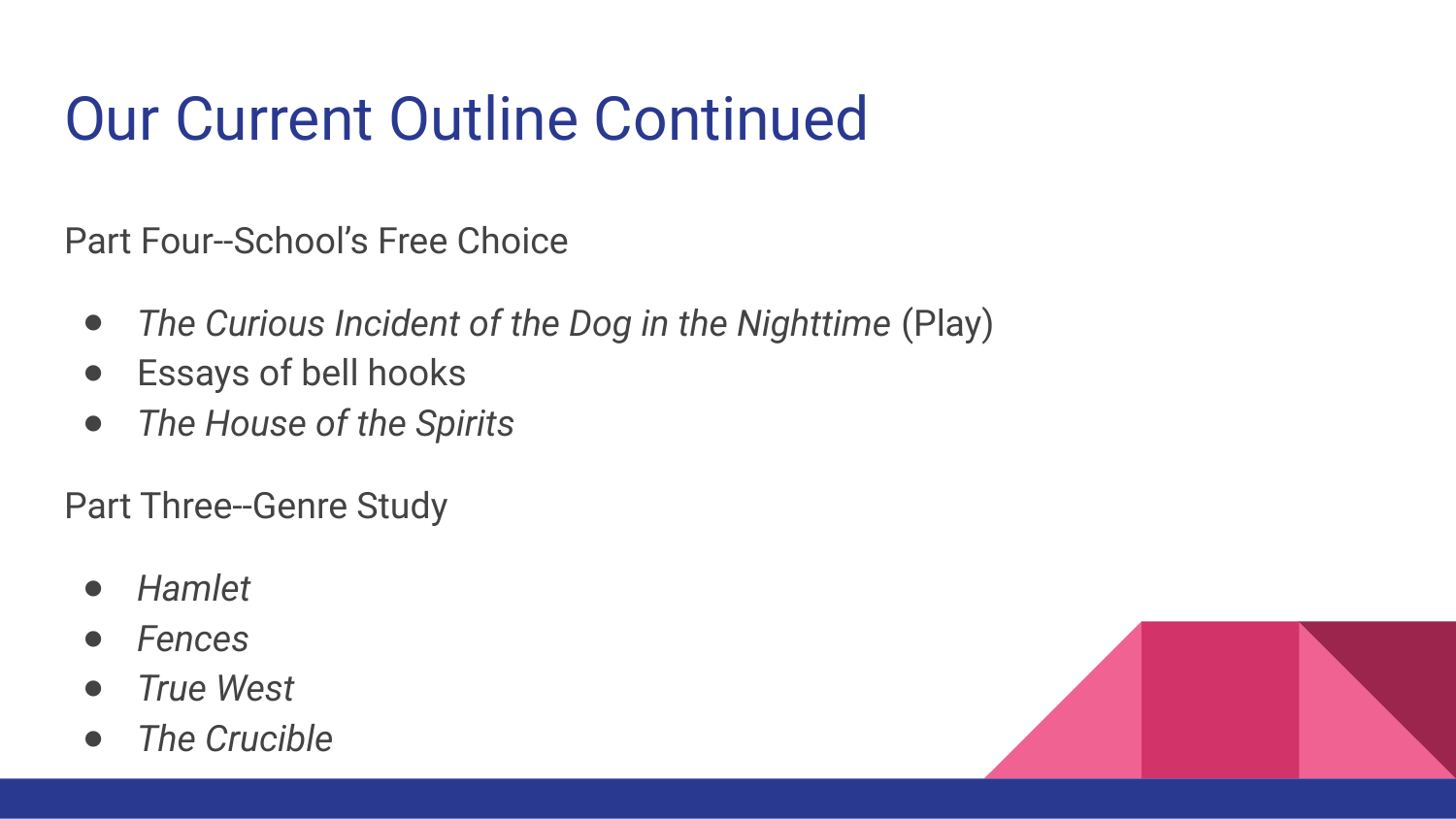

# Our Current Outline Continued
Part Four--School’s Free Choice
The Curious Incident of the Dog in the Nighttime (Play)
Essays of bell hooks
The House of the Spirits
Part Three--Genre Study
Hamlet
Fences
True West
The Crucible